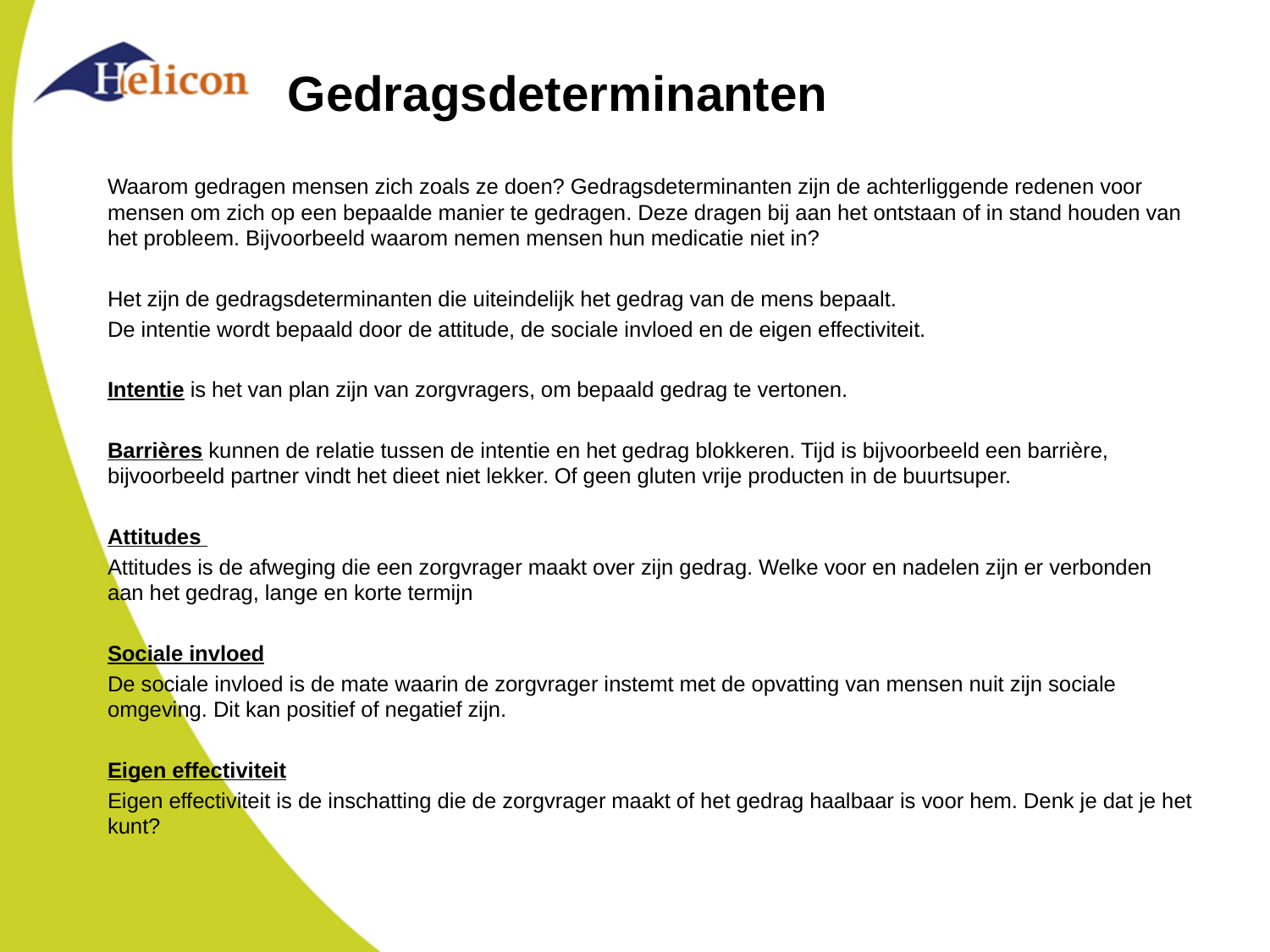

# Gedragsdeterminanten
Waarom gedragen mensen zich zoals ze doen? Gedragsdeterminanten zijn de achterliggende redenen voor mensen om zich op een bepaalde manier te gedragen. Deze dragen bij aan het ontstaan of in stand houden van het probleem. Bijvoorbeeld waarom nemen mensen hun medicatie niet in?

Het zijn de gedragsdeterminanten die uiteindelijk het gedrag van de mens bepaalt.
De intentie wordt bepaald door de attitude, de sociale invloed en de eigen effectiviteit.

Intentie is het van plan zijn van zorgvragers, om bepaald gedrag te vertonen.

Barrières kunnen de relatie tussen de intentie en het gedrag blokkeren. Tijd is bijvoorbeeld een barrière, bijvoorbeeld partner vindt het dieet niet lekker. Of geen gluten vrije producten in de buurtsuper.

Attitudes
Attitudes is de afweging die een zorgvrager maakt over zijn gedrag. Welke voor en nadelen zijn er verbonden aan het gedrag, lange en korte termijn

Sociale invloed
De sociale invloed is de mate waarin de zorgvrager instemt met de opvatting van mensen nuit zijn sociale omgeving. Dit kan positief of negatief zijn.

Eigen effectiviteit
Eigen effectiviteit is de inschatting die de zorgvrager maakt of het gedrag haalbaar is voor hem. Denk je dat je het kunt?